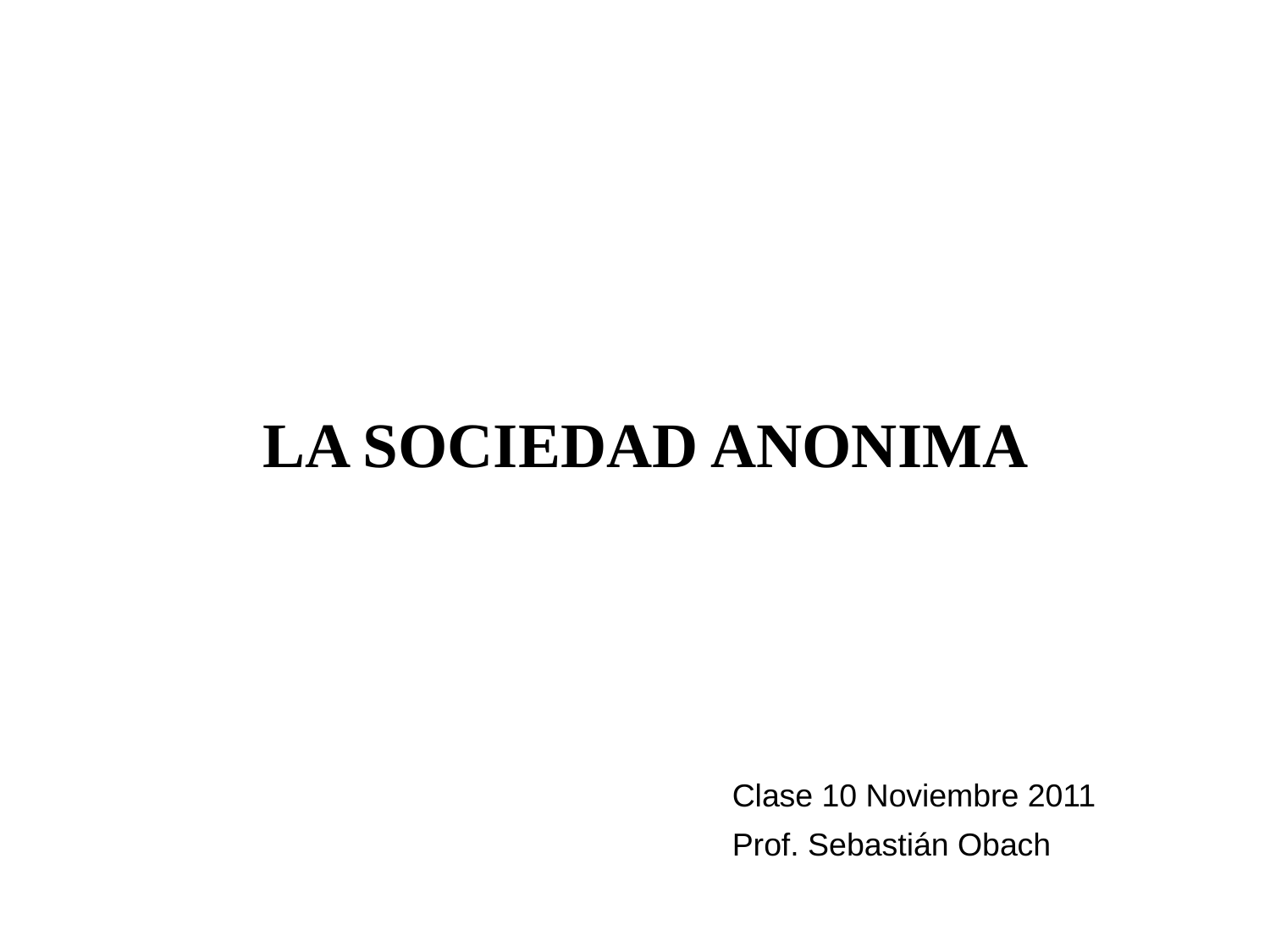

LA SOCIEDAD ANONIMA

Clase 10 Noviembre 2011
Prof. Sebastián Obach